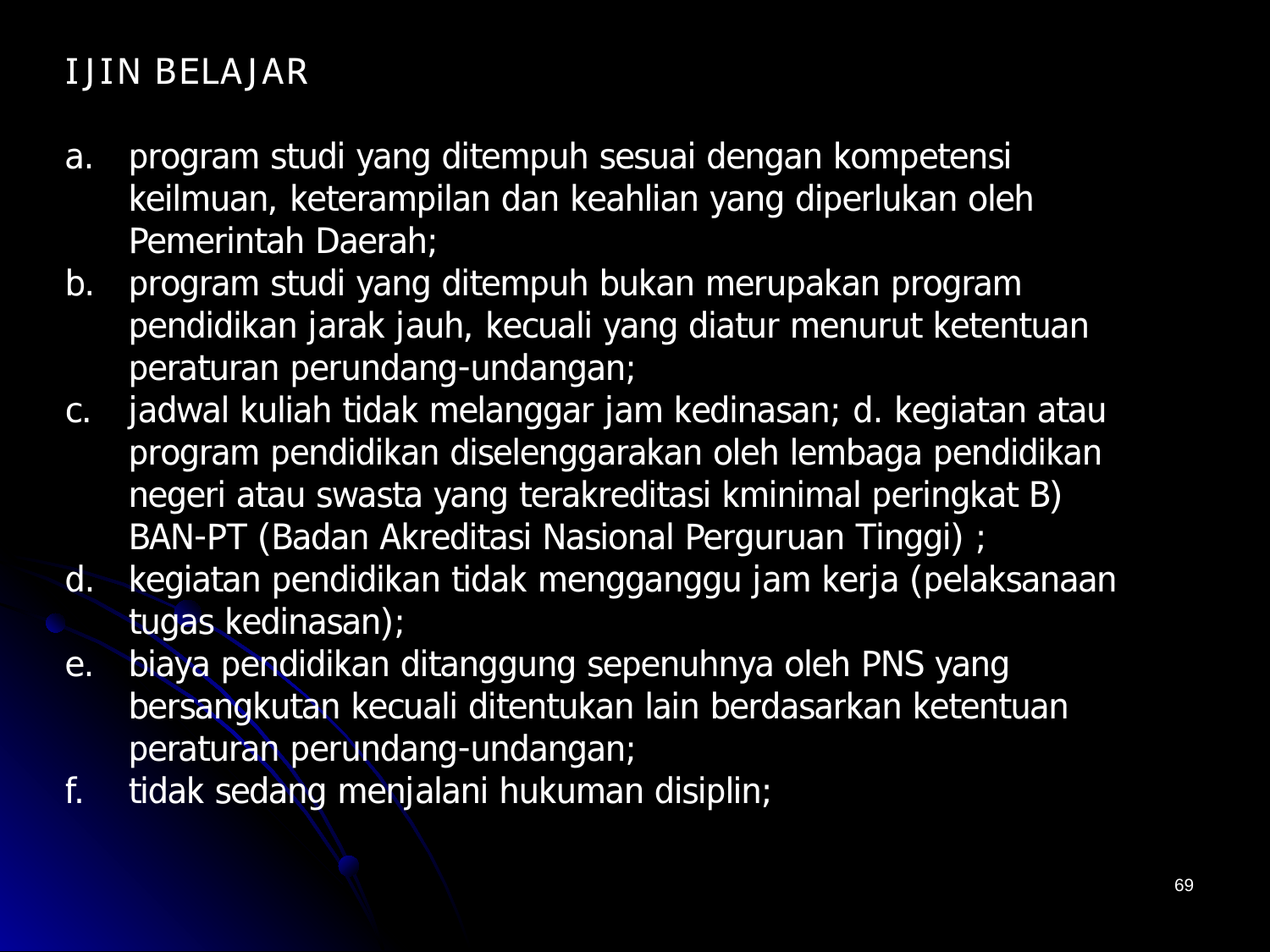

IJIN BELAJAR

program studi yang ditempuh sesuai dengan kompetensi keilmuan, keterampilan dan keahlian yang diperlukan oleh Pemerintah Daerah;
program studi yang ditempuh bukan merupakan program pendidikan jarak jauh, kecuali yang diatur menurut ketentuan peraturan perundang-undangan;
jadwal kuliah tidak melanggar jam kedinasan; d. kegiatan atau program pendidikan diselenggarakan oleh lembaga pendidikan negeri atau swasta yang terakreditasi kminimal peringkat B) BAN-PT (Badan Akreditasi Nasional Perguruan Tinggi) ;
kegiatan pendidikan tidak mengganggu jam kerja (pelaksanaan tugas kedinasan);
biaya pendidikan ditanggung sepenuhnya oleh PNS yang bersangkutan kecuali ditentukan lain berdasarkan ketentuan peraturan perundang-undangan;
tidak sedang menjalani hukuman disiplin;

69